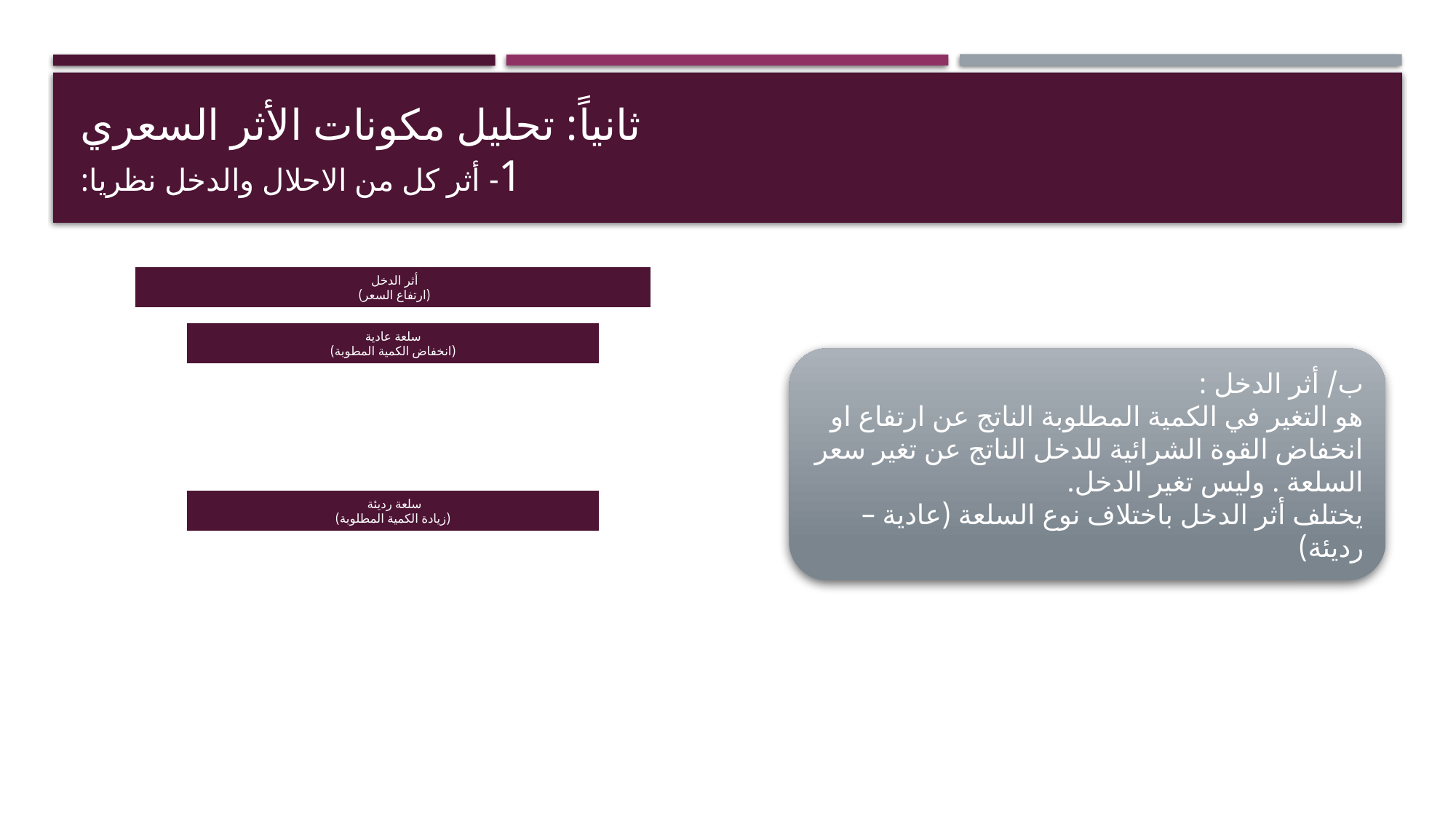

# ثانياً: تحليل مكونات الأثر السعري 1- أثر كل من الاحلال والدخل نظريا:
أثر الدخل
(ارتفاع السعر)
سلعة عادية
(انخفاض الكمية المطوبة)
سلعة رديئة
(زيادة الكمية المطلوبة)

ب/ أثر الدخل :
هو التغير في الكمية المطلوبة الناتج عن ارتفاع او انخفاض القوة الشرائية للدخل الناتج عن تغير سعر السلعة . وليس تغير الدخل.
يختلف أثر الدخل باختلاف نوع السلعة (عادية – رديئة)